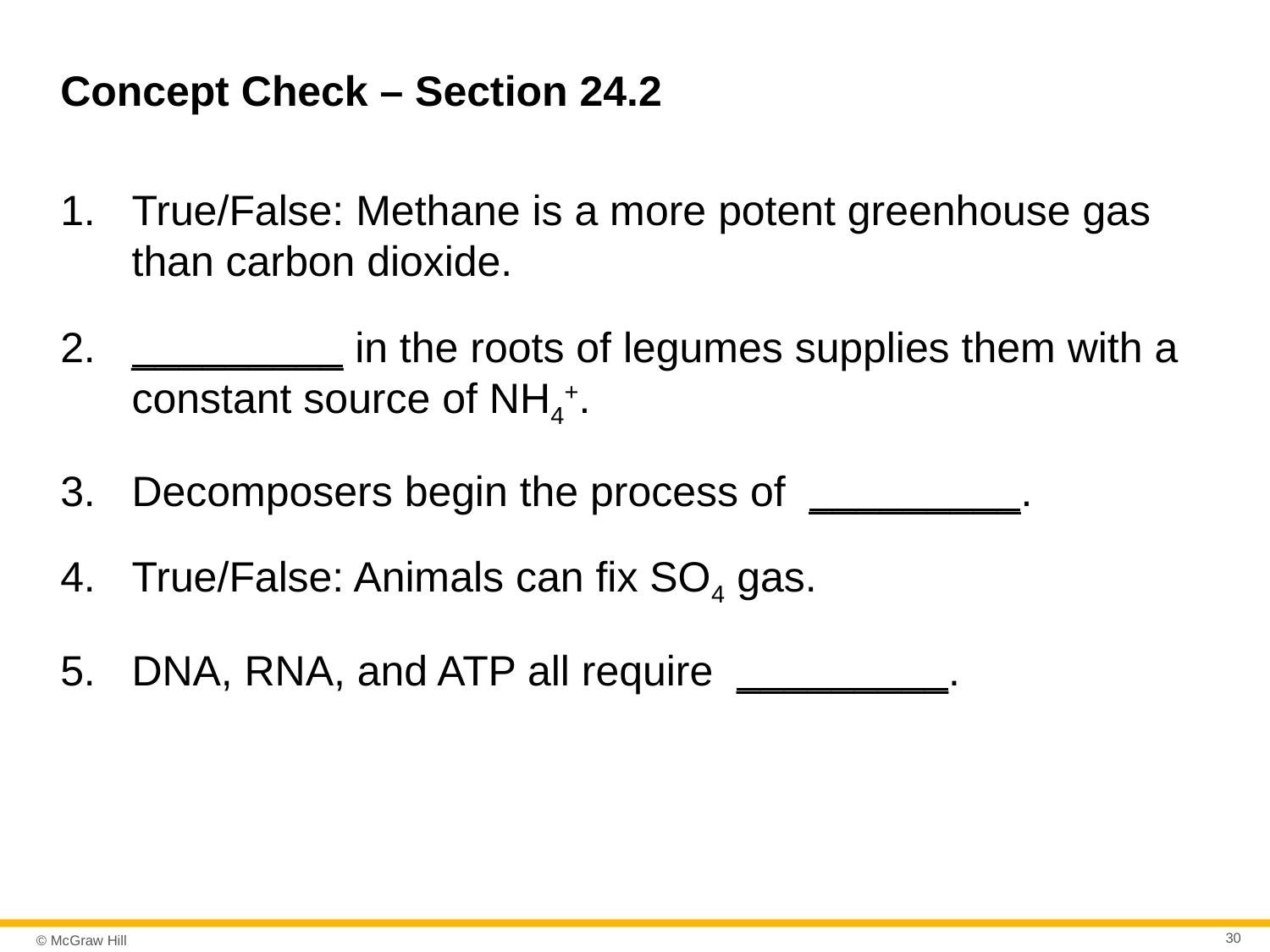

# Concept Check – Section 24.2
True/False: Methane is a more potent greenhouse gas than carbon dioxide.
_________ in the roots of legumes supplies them with a constant source of NH4+.
Decomposers begin the process of__________.
True/False: Animals can fix SO4 gas.
DNA, RNA, and ATP all require__________.